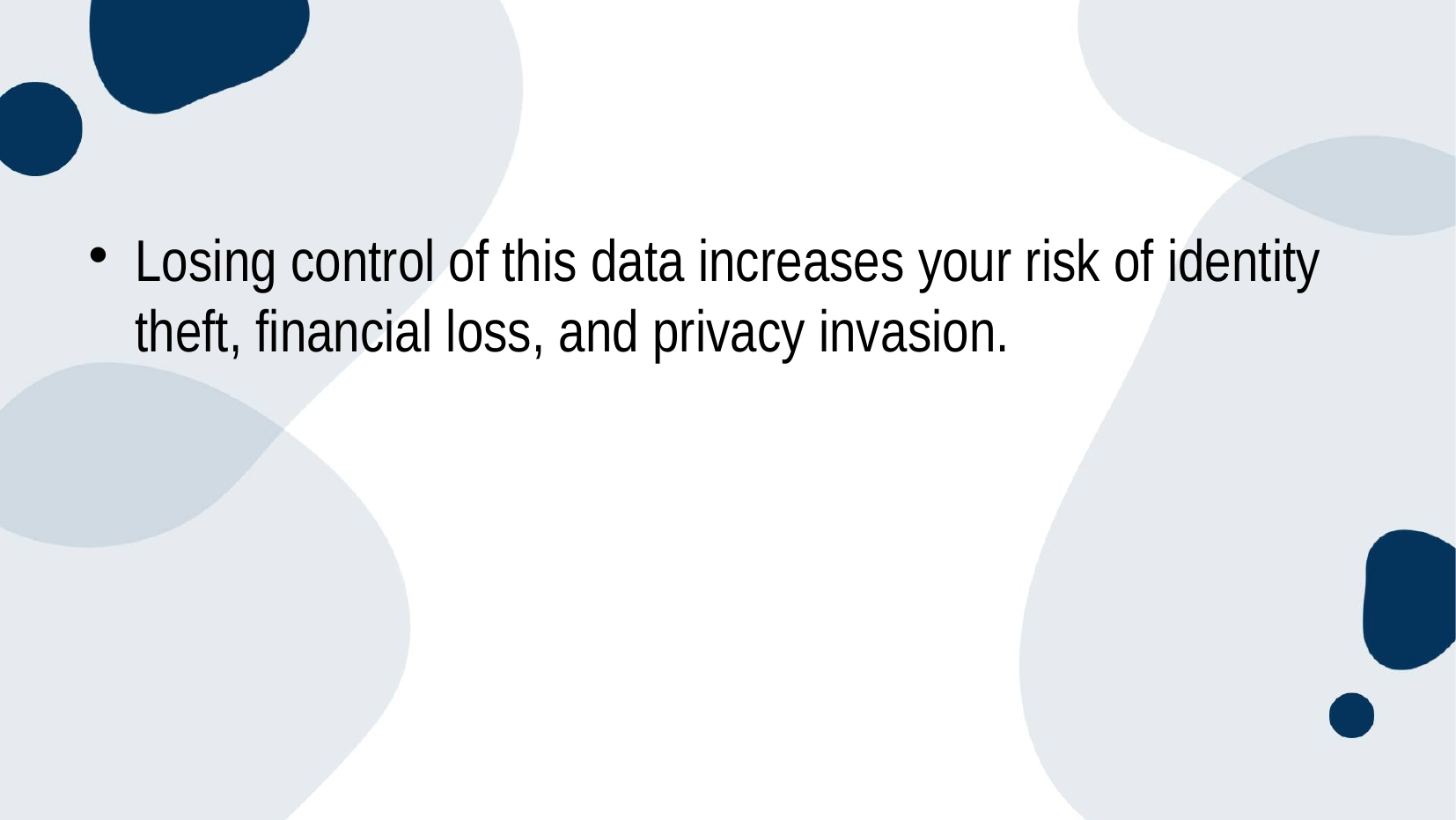

#
Losing control of this data increases your risk of identity theft, financial loss, and privacy invasion.